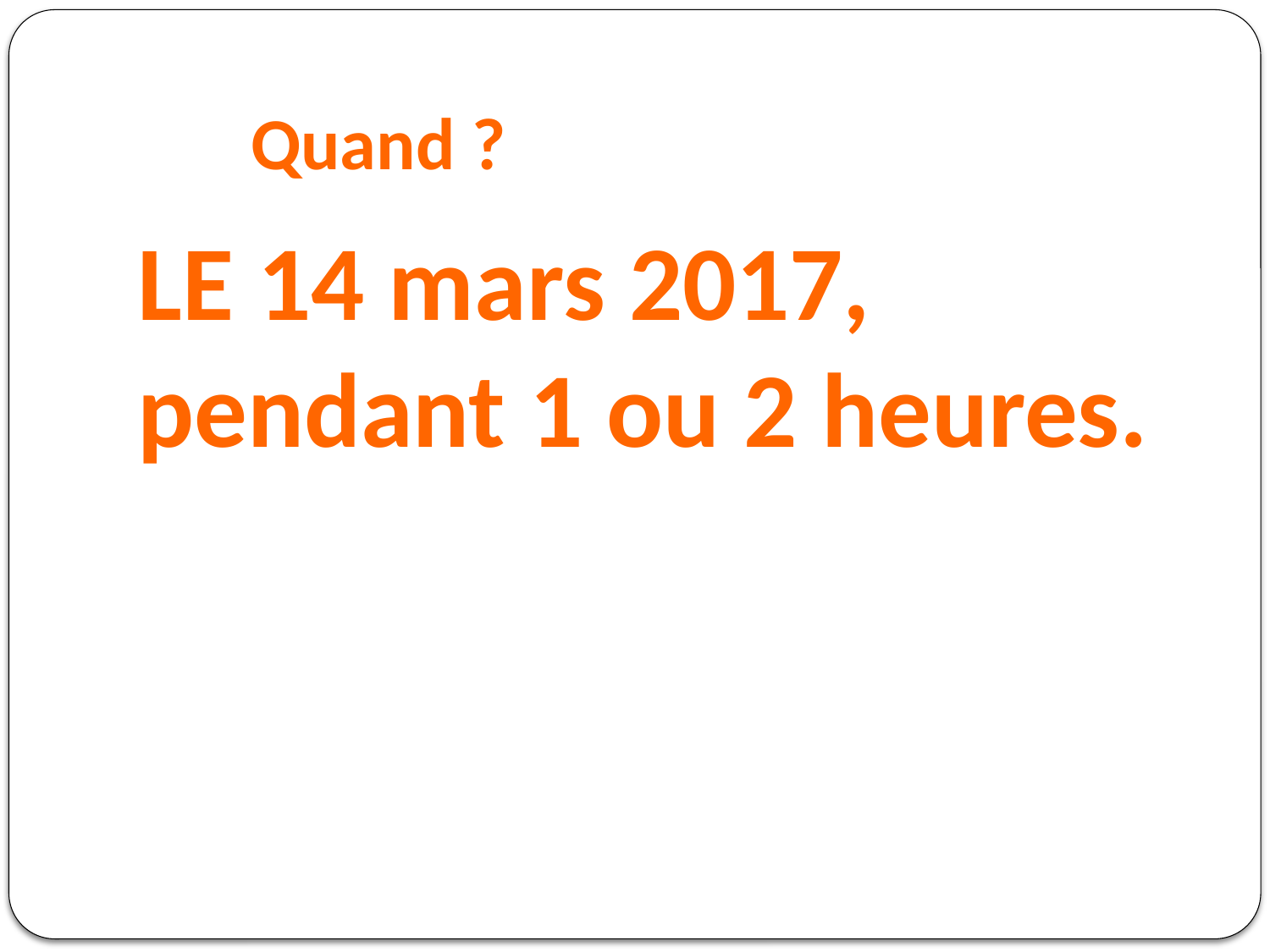

# Quand ?
LE 14 mars 2017, pendant 1 ou 2 heures.